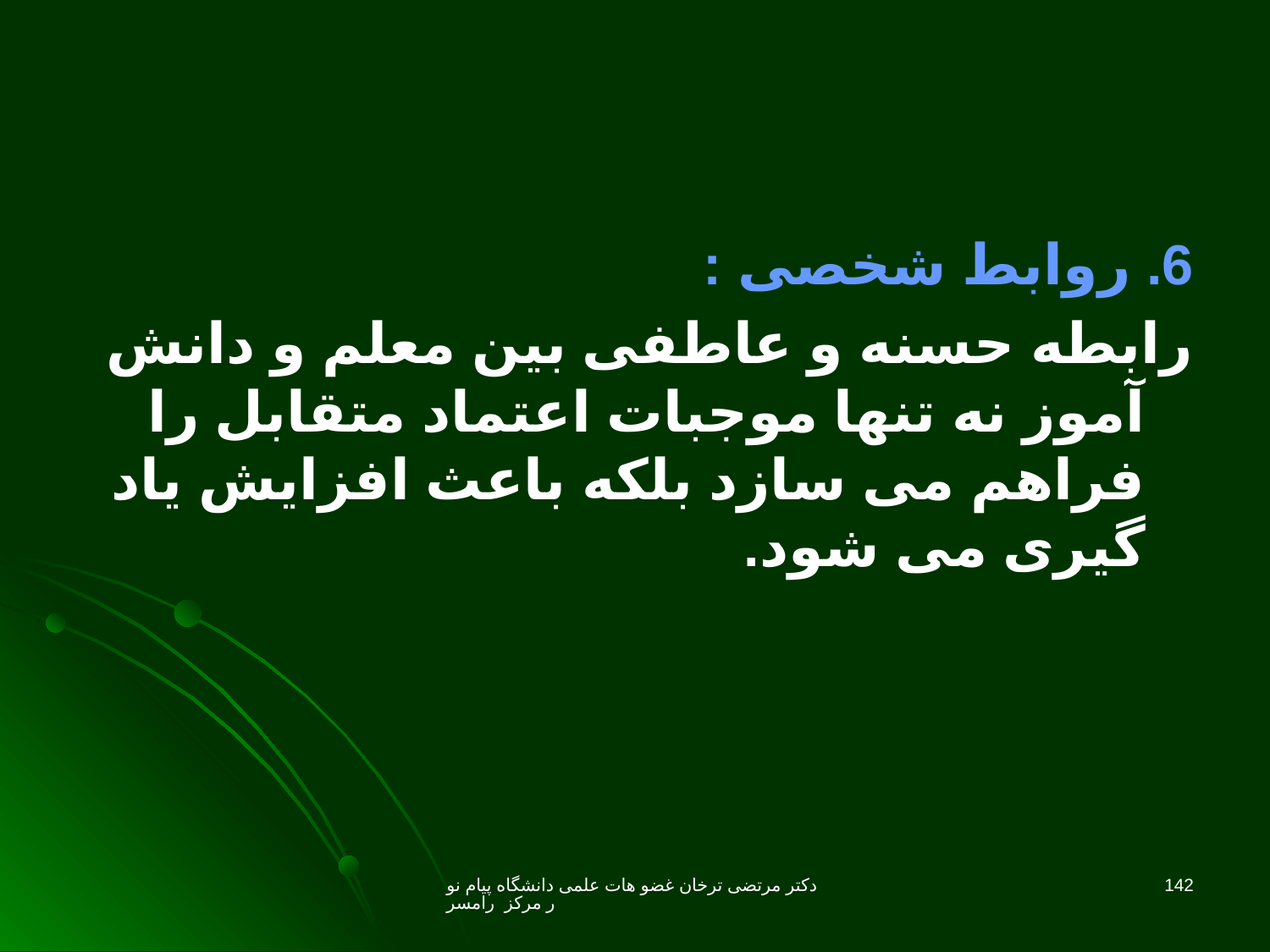

6. روابط شخصی :
رابطه حسنه و عاطفی بین معلم و دانش آموز نه تنها موجبات اعتماد متقابل را فراهم می سازد بلکه باعث افزایش یاد گیری می شود.
دکتر مرتضی ترخان غضو هات علمی دانشگاه پیام نور مرکز رامسر
142